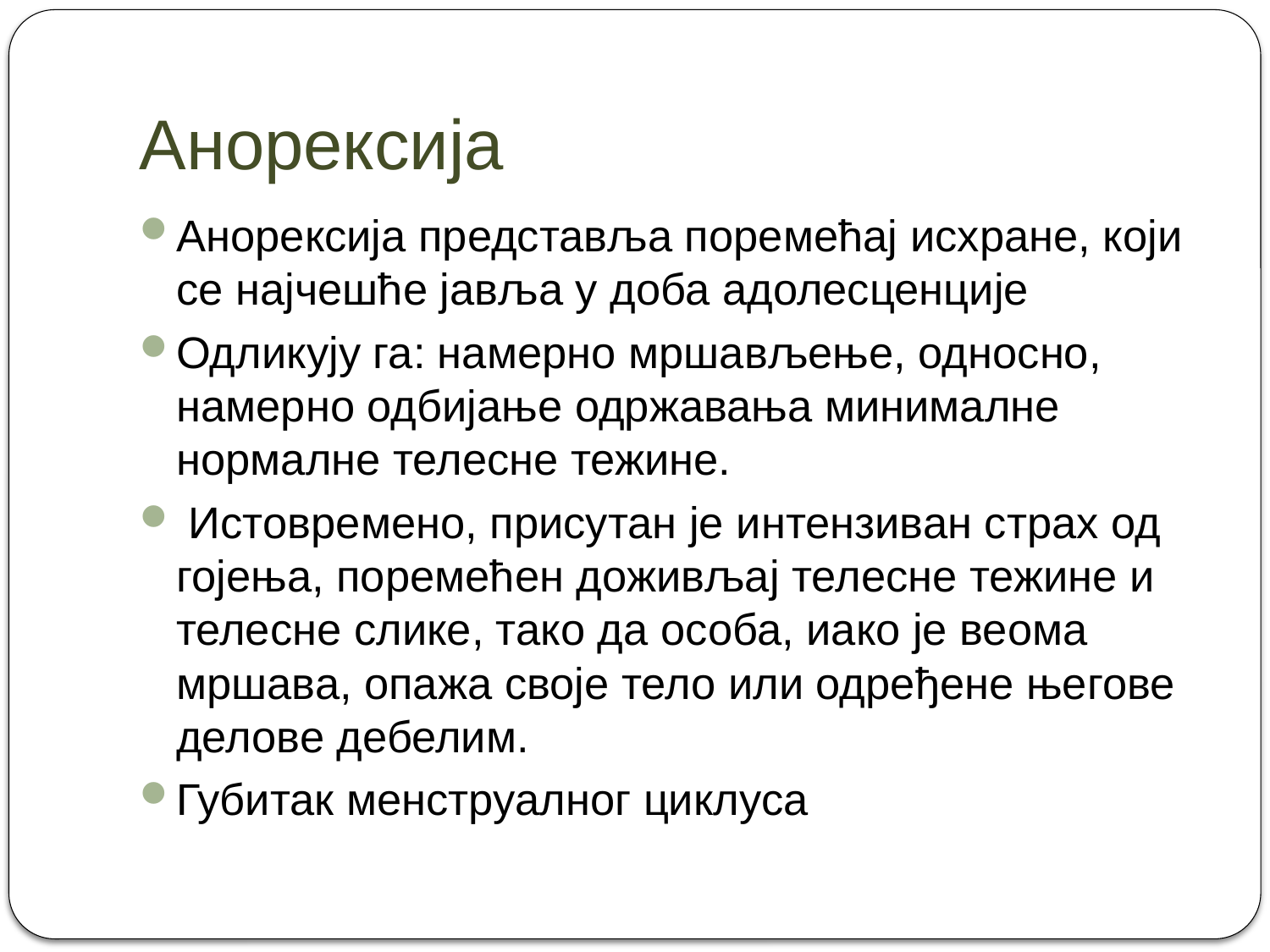

# Анорексија
Анорексија представља поремећај исхране, који се најчешће јавља у доба адолесценције
Одликују га: намерно мршављење, односно, намерно одбијање одржавања минималне нормалне телесне тежине.
 Истовремено, присутан је интензиван страх од гојења, поремећен доживљај телесне тежине и телесне слике, тако да особа, иако је веома мршава, опажа своје тело или одређене његове делове дебелим.
Губитак менструалног циклуса